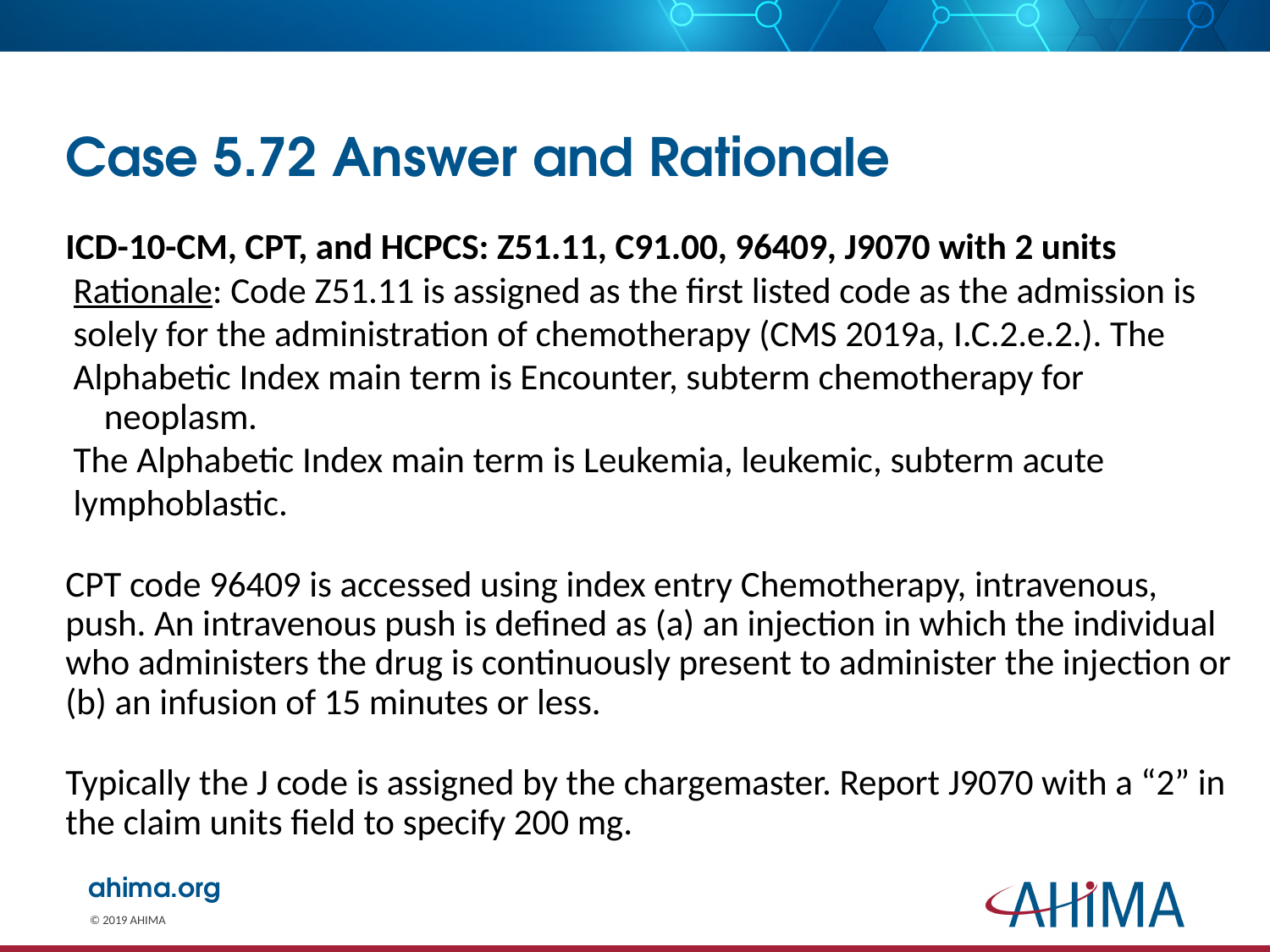

# Case 5.72 Answer and Rationale

ICD-10-CM, CPT, and HCPCS: Z51.11, C91.00, 96409, J9070 with 2 units
Rationale: Code Z51.11 is assigned as the first listed code as the admission is
solely for the administration of chemotherapy (CMS 2019a, I.C.2.e.2.). The
Alphabetic Index main term is Encounter, subterm chemotherapy for neoplasm.
The Alphabetic Index main term is Leukemia, leukemic, subterm acute
lymphoblastic.

CPT code 96409 is accessed using index entry Chemotherapy, intravenous, push. An intravenous push is defined as (a) an injection in which the individual who administers the drug is continuously present to administer the injection or (b) an infusion of 15 minutes or less.

Typically the J code is assigned by the chargemaster. Report J9070 with a “2” in the claim units field to specify 200 mg.